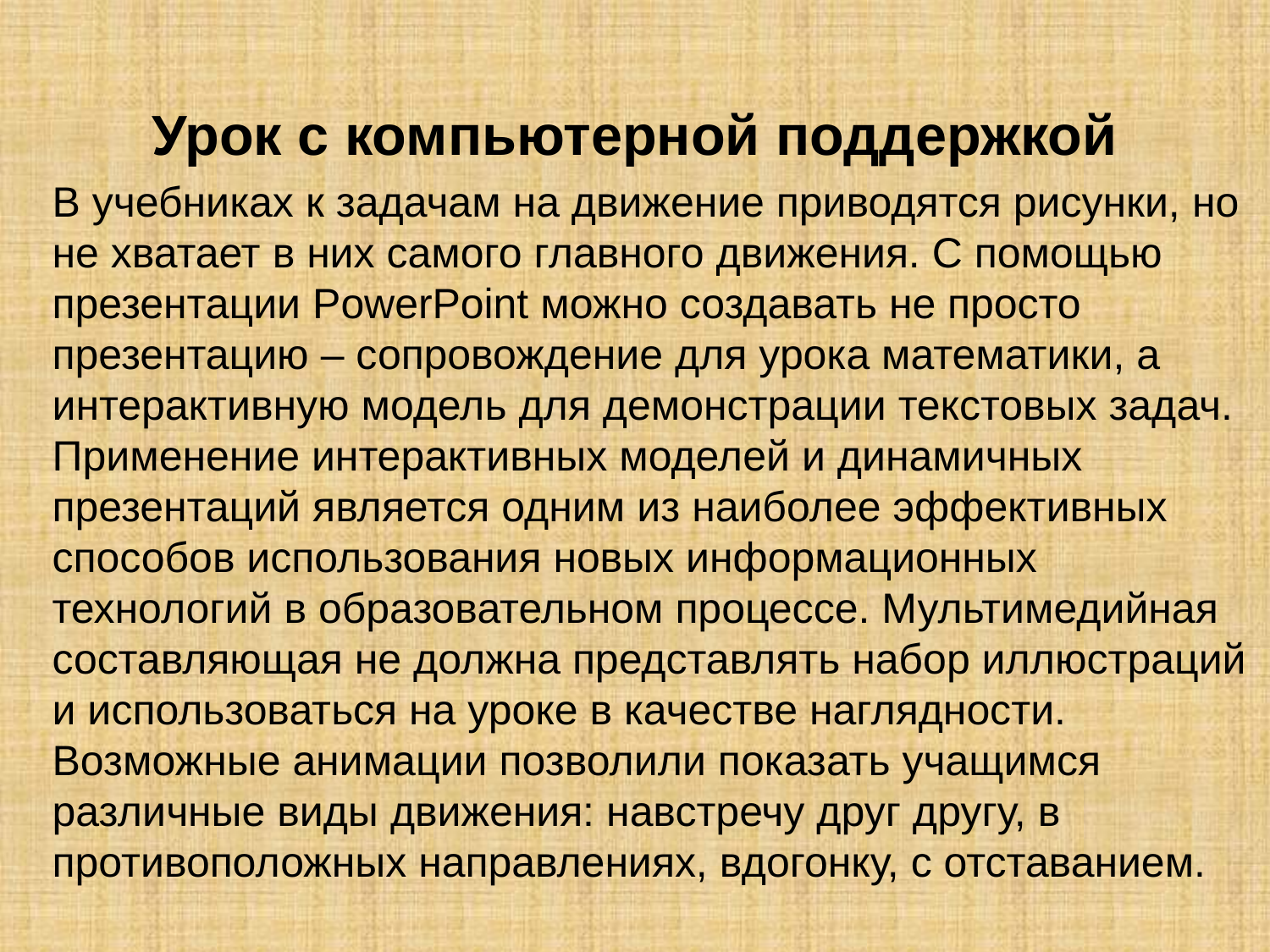

# Урок с компьютерной поддержкой
В учебниках к задачам на движение приводятся рисунки, но не хватает в них самого главного движения. С помощью презентации PowerPoint можно создавать не просто презентацию – сопровождение для урока математики, а интерактивную модель для демонстрации текстовых задач. Применение интерактивных моделей и динамичных презентаций является одним из наиболее эффективных способов использования новых информационных технологий в образовательном процессе. Мультимедийная составляющая не должна представлять набор иллюстраций и использоваться на уроке в качестве наглядности. Возможные анимации позволили показать учащимся различные виды движения: навстречу друг другу, в противоположных направлениях, вдогонку, с отставанием.